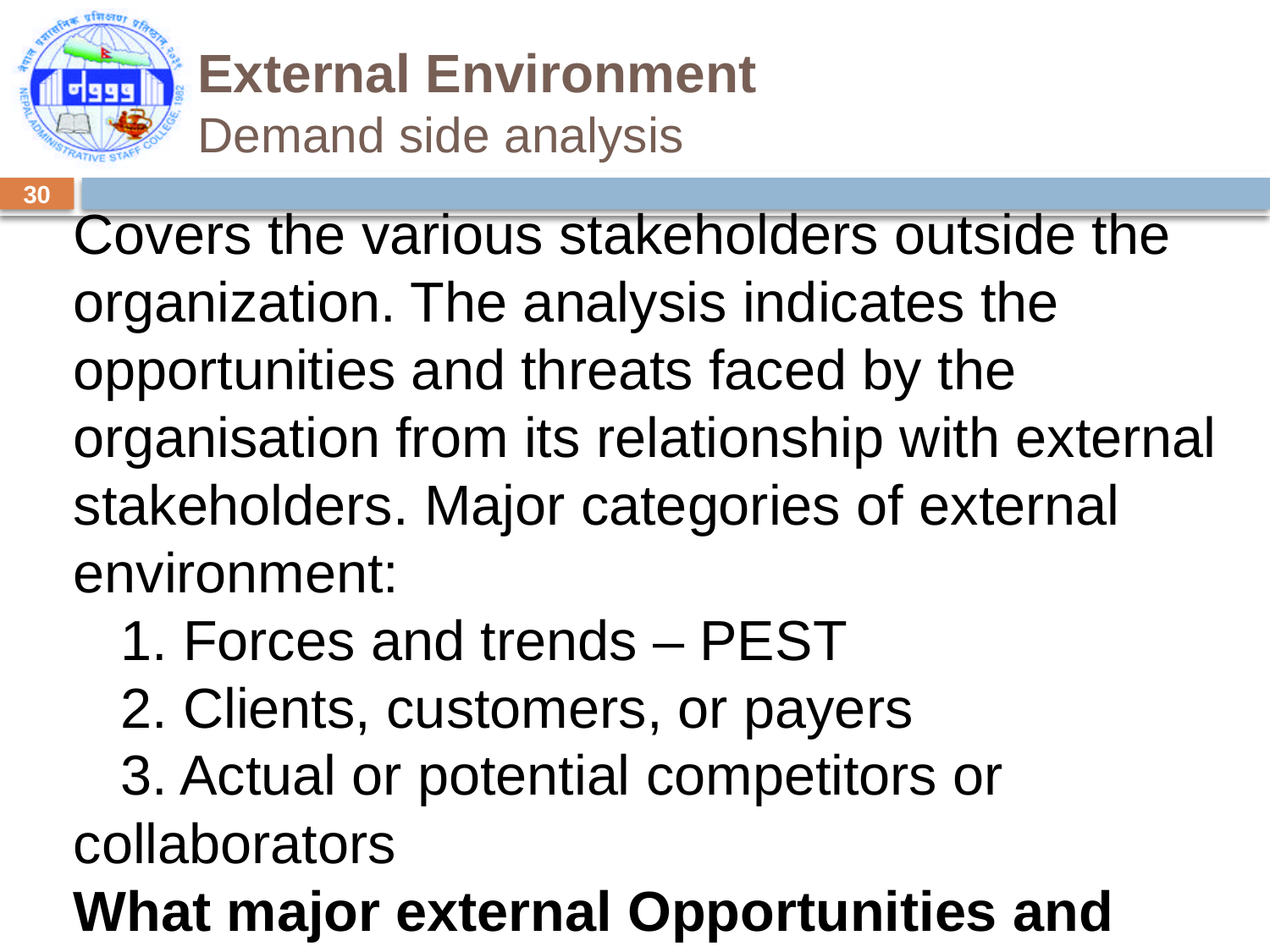

# External Environment Demand side analysis
30
Covers the various stakeholders outside the organization. The analysis indicates the opportunities and threats faced by the organisation from its relationship with external stakeholders. Major categories of external environment:
   1. Forces and trends – PEST
   2. Clients, customers, or payers
   3. Actual or potential competitors or collaborators
What major external Opportunities and Threats (Political, Economic, Social, Technology, Legal, Stakeholders, etc.) do the organisation has?